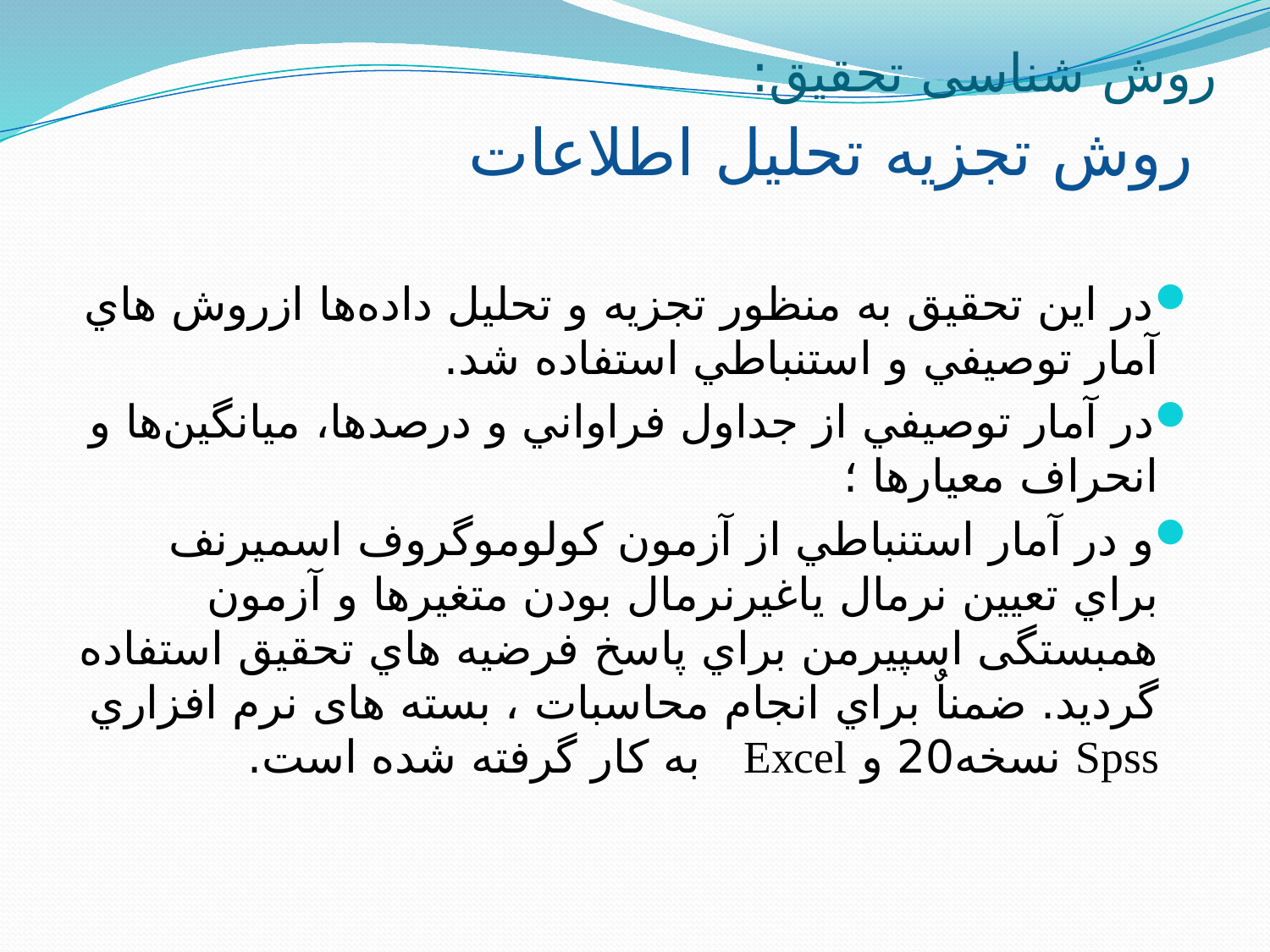

# روش شناسی تحقیق: روش تجزیه تحلیل اطلاعات
در اين تحقيق به منظور تجزيه و تحليل داده‌ها ازروش هاي آمار توصيفي و استنباطي استفاده شد.
در آمار توصيفي از جداول فراواني و درصد‌ها، ميانگين‌ها و انحراف معيارها ؛
و در آمار استنباطي از آزمون کولوموگروف اسميرنف براي تعيين نرمال یاغیرنرمال بودن متغيرها و آزمون همبستگی اسپیرمن براي پاسخ فرضیه هاي تحقيق استفاده گردید. ضمناٌ براي انجام محاسبات ، بسته های نرم افزاري Spss نسخه20 و Excel   به كار گرفته شده است.